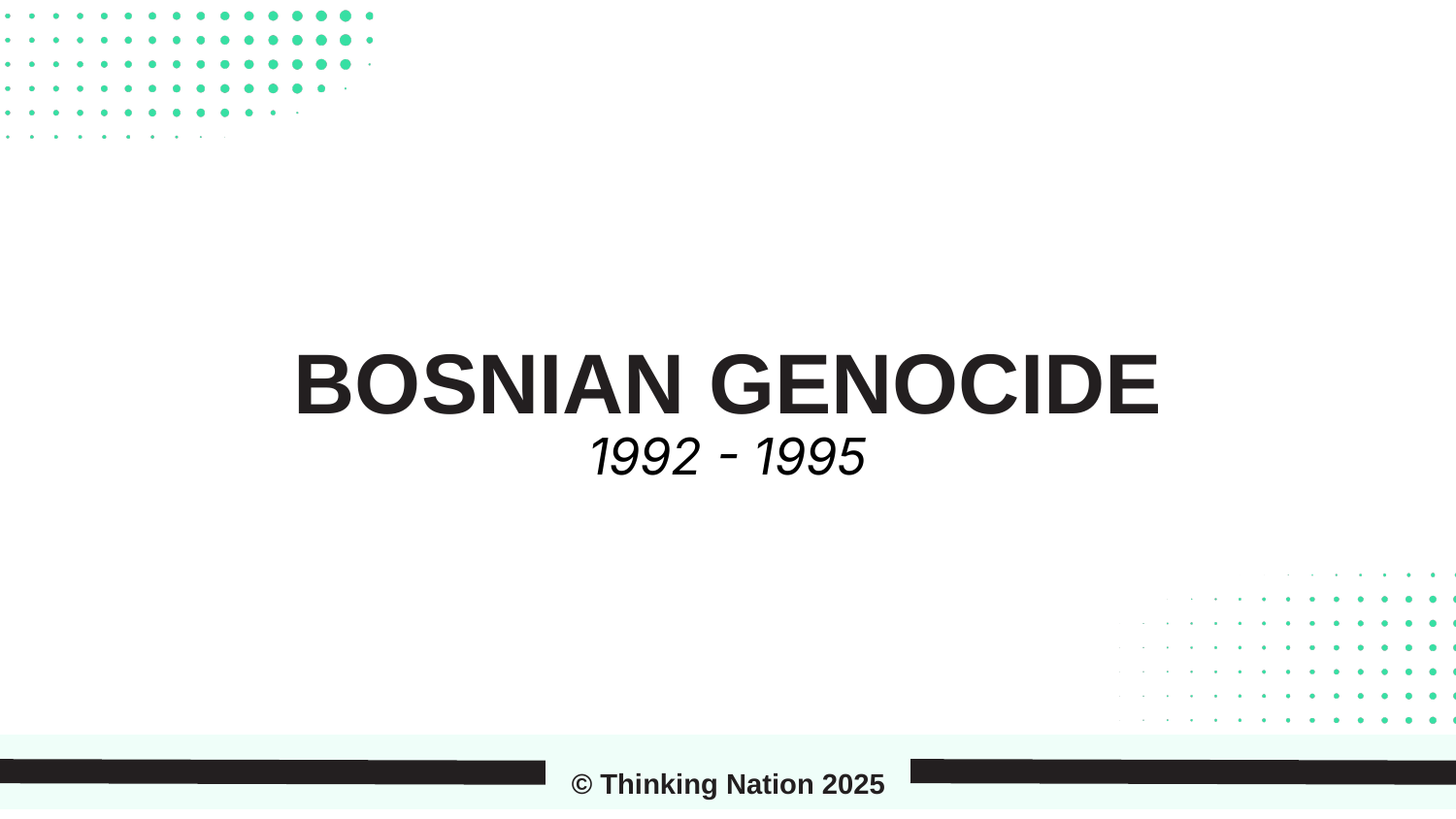

BOSNIAN GENOCIDE
1992 - 1995

© Thinking Nation 2025